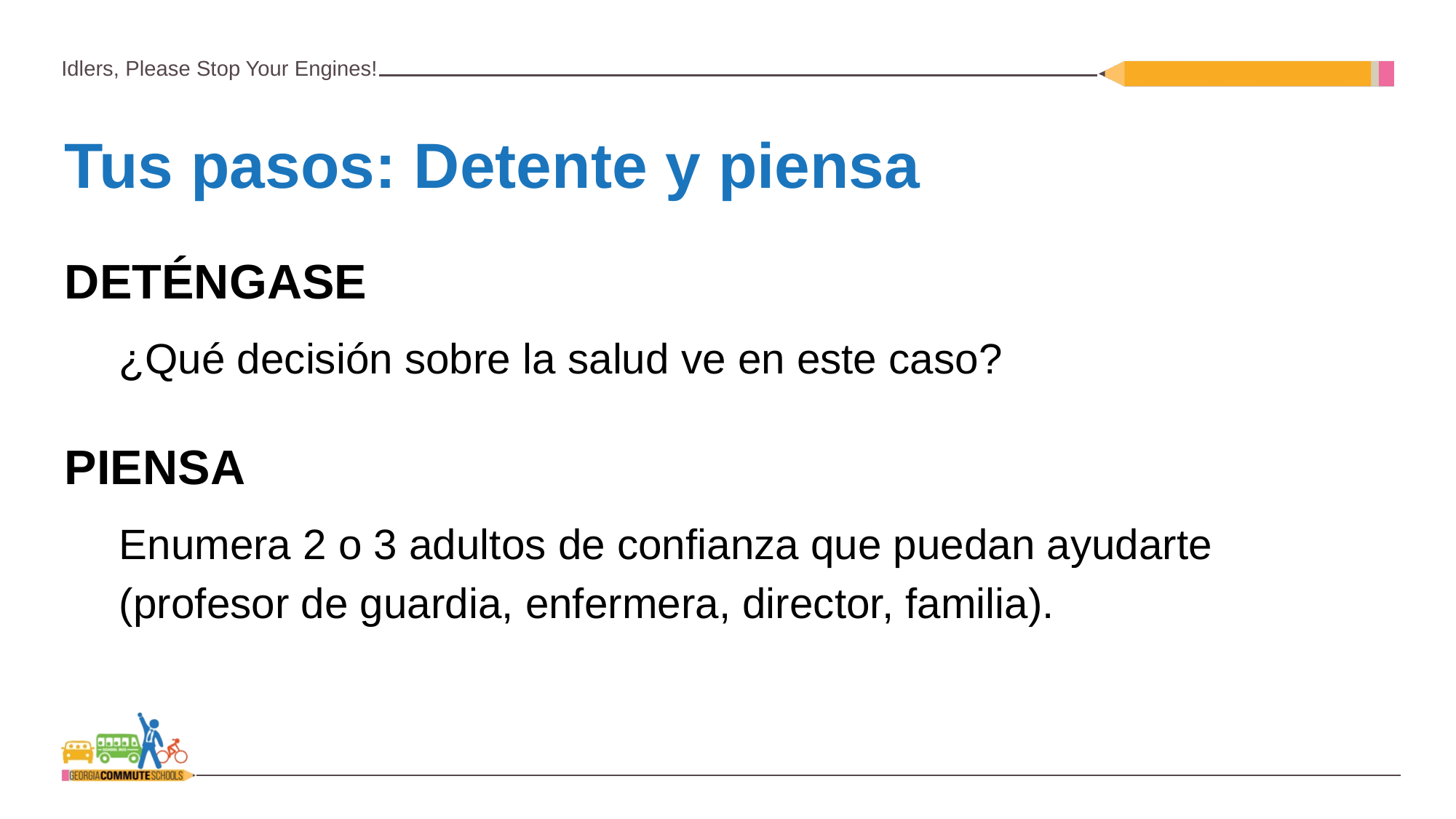

Tus pasos: Detente y piensa
DETÉNGASE
¿Qué decisión sobre la salud ve en este caso?
PIENSA
Enumera 2 o 3 adultos de confianza que puedan ayudarte (profesor de guardia, enfermera, director, familia).